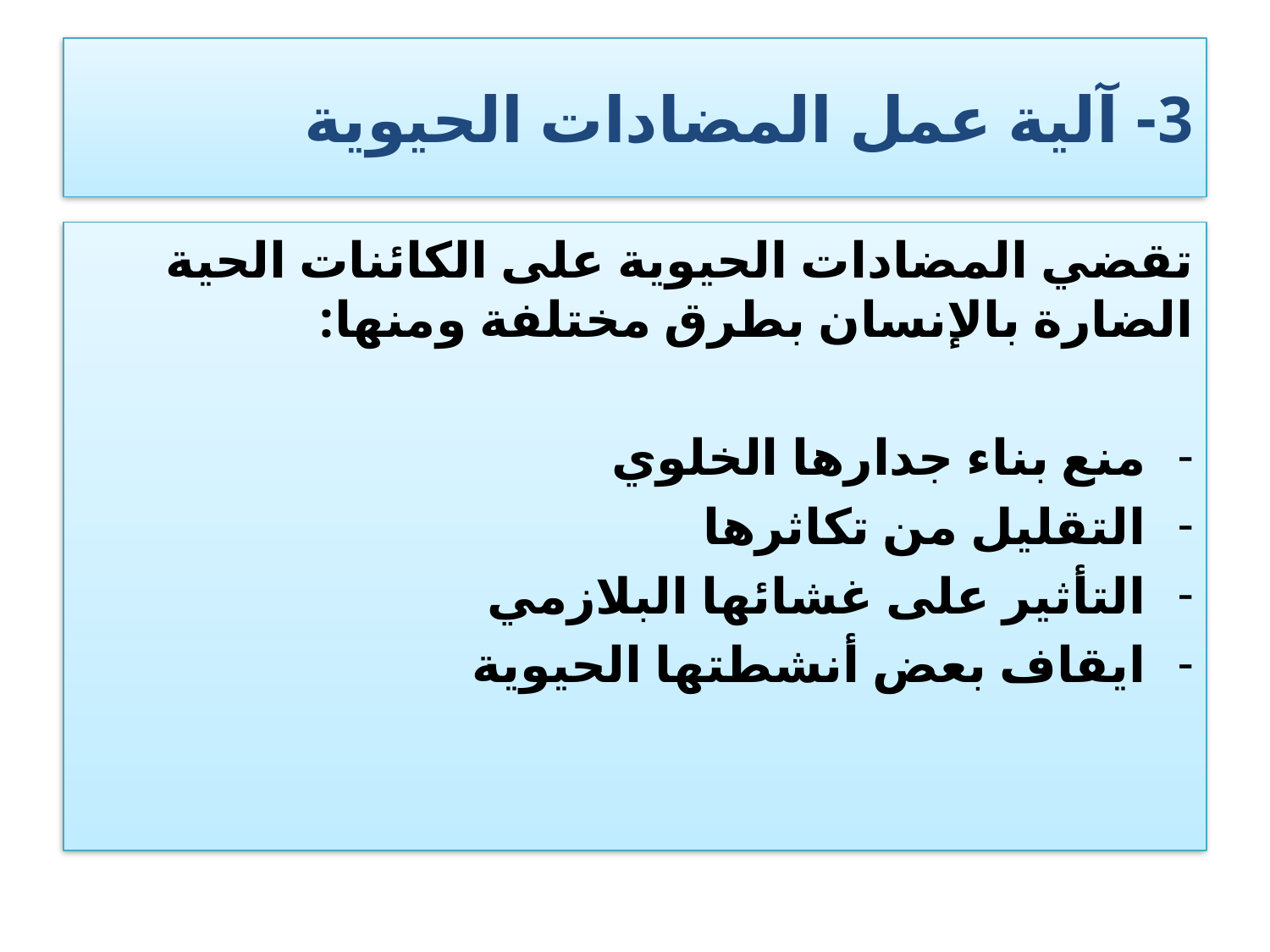

# 3- آلية عمل المضادات الحيوية
تقضي المضادات الحيوية على الكائنات الحية الضارة بالإنسان بطرق مختلفة ومنها:

منع بناء جدارها الخلوي
التقليل من تكاثرها
التأثير على غشائها البلازمي
ايقاف بعض أنشطتها الحيوية